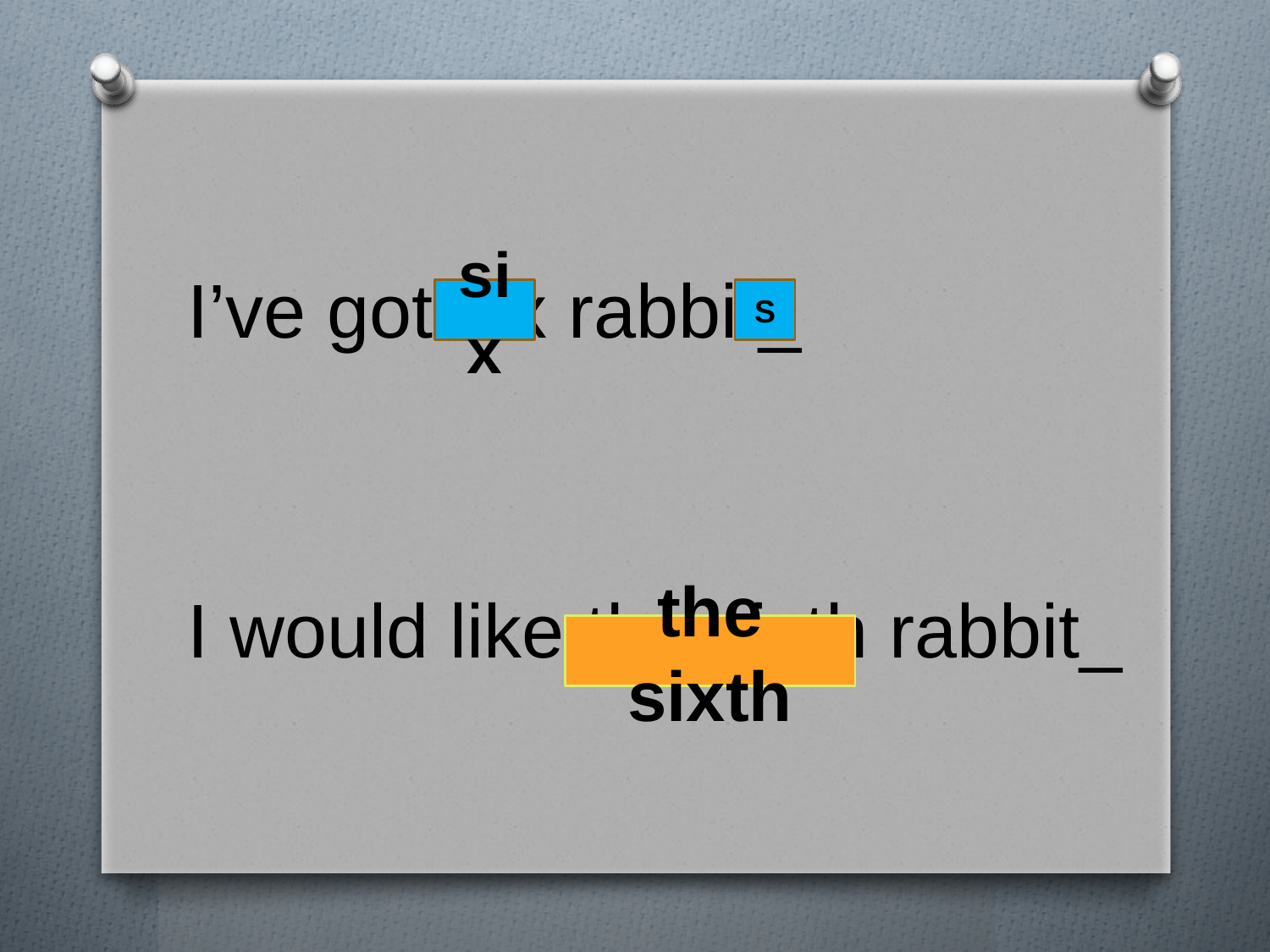

I’ve got six rabbit_

I would like the sixth rabbit_

S
six
the sixth